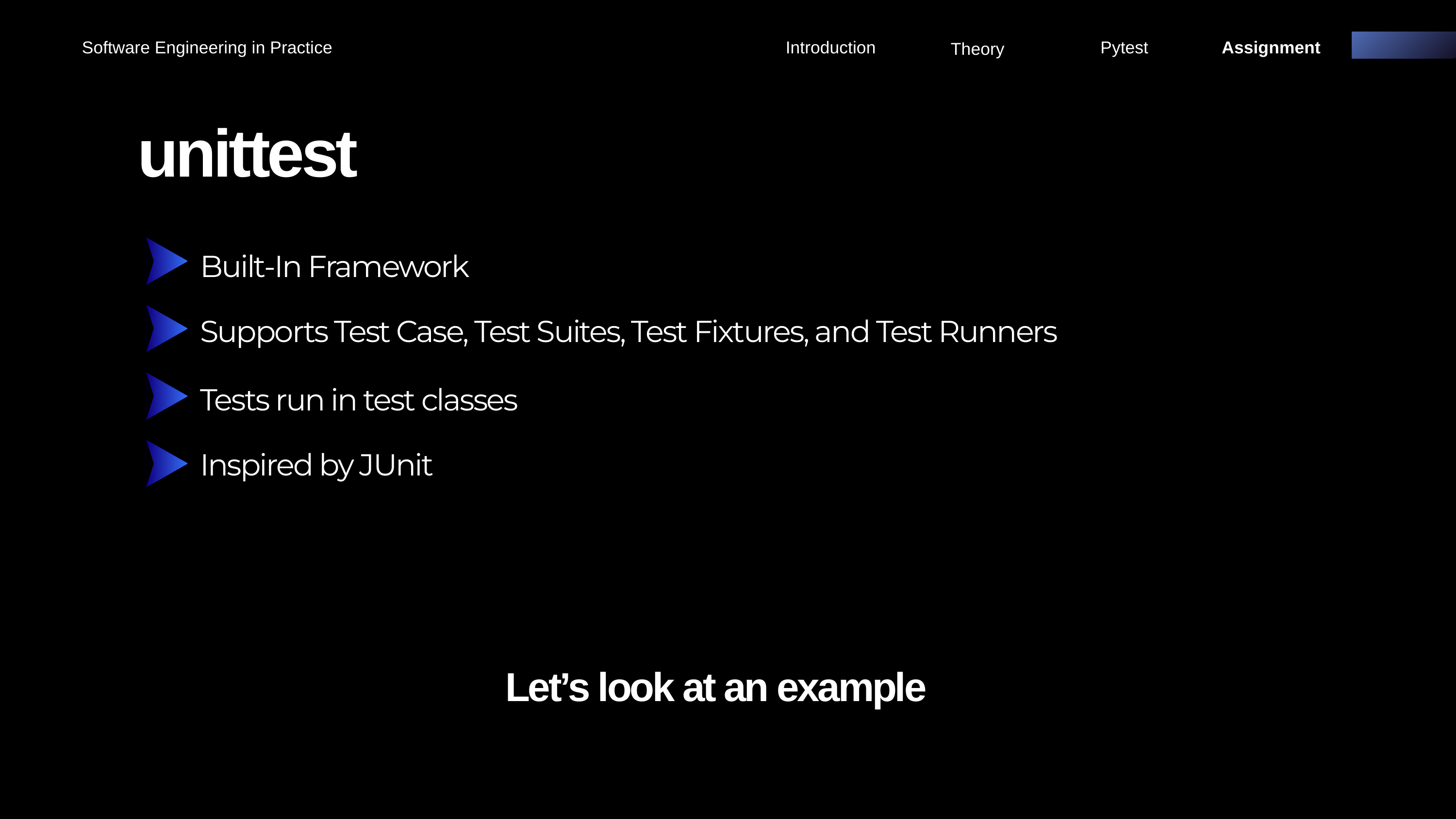

Software Engineering in Practice
Introduction
Pytest
Assignment
Theory
unittest

Built-In Framework

Supports Test Case, Test Suites, Test Fixtures, and Test Runners

Tests run in test classes

Inspired by JUnit
Let’s look at an example